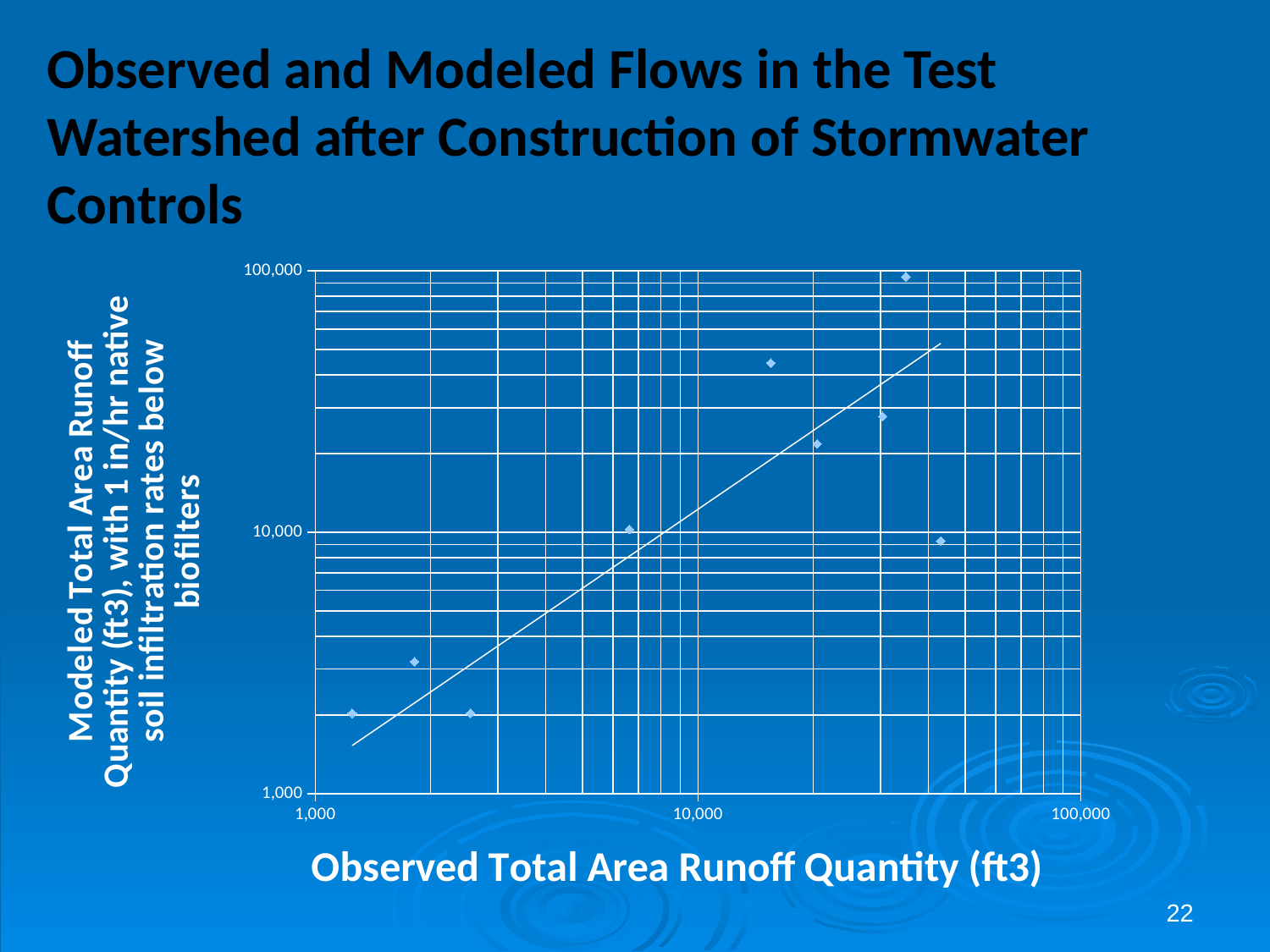

Observed and Modeled Flows in the Test Watershed after Construction of Stormwater Controls

### Chart

| Category | with controls modeled (1 in/hr) |
|---|---|
22